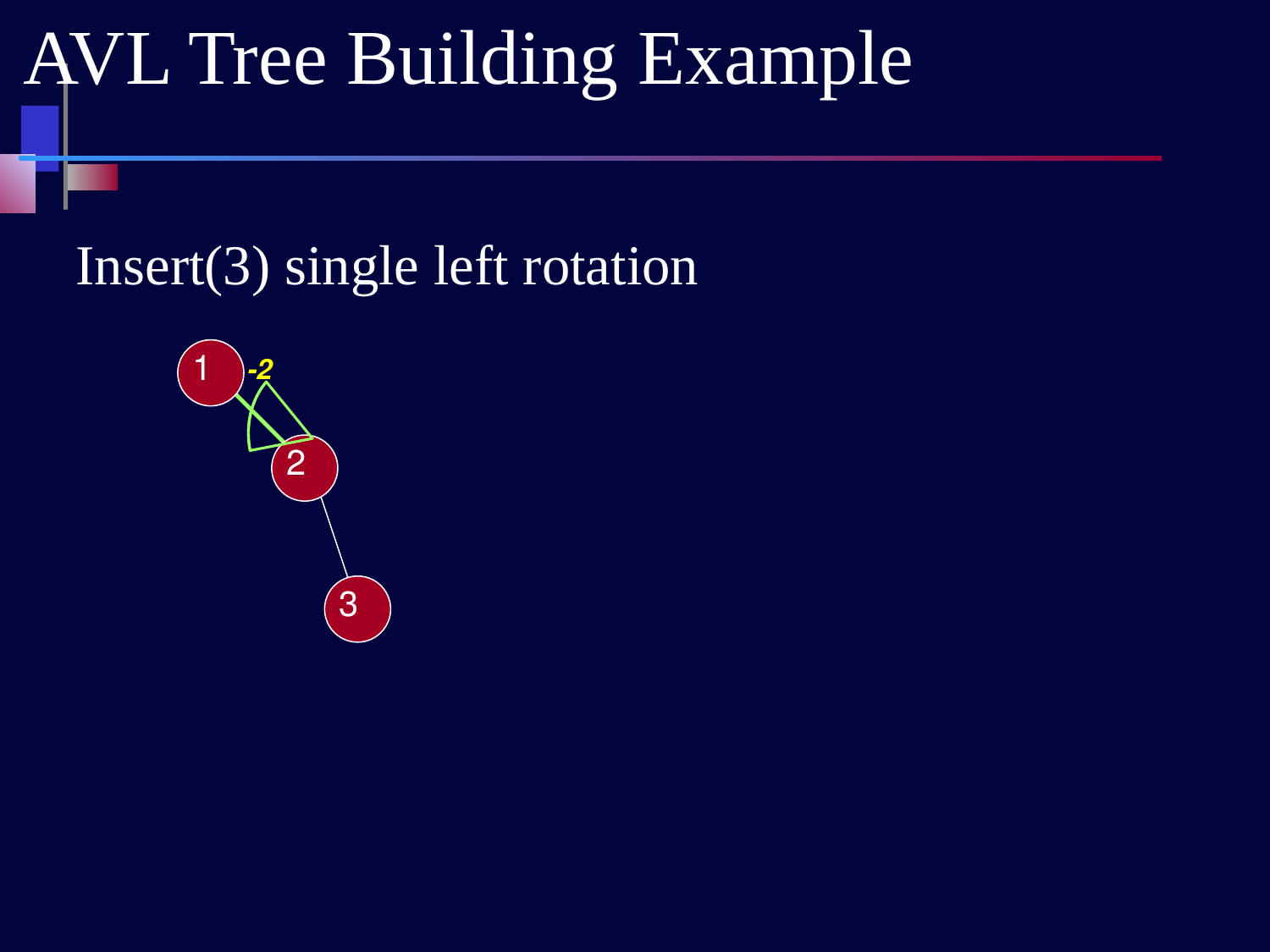

# AVL Tree Building Example
Insert(3) single left rotation
1

-2

2

3